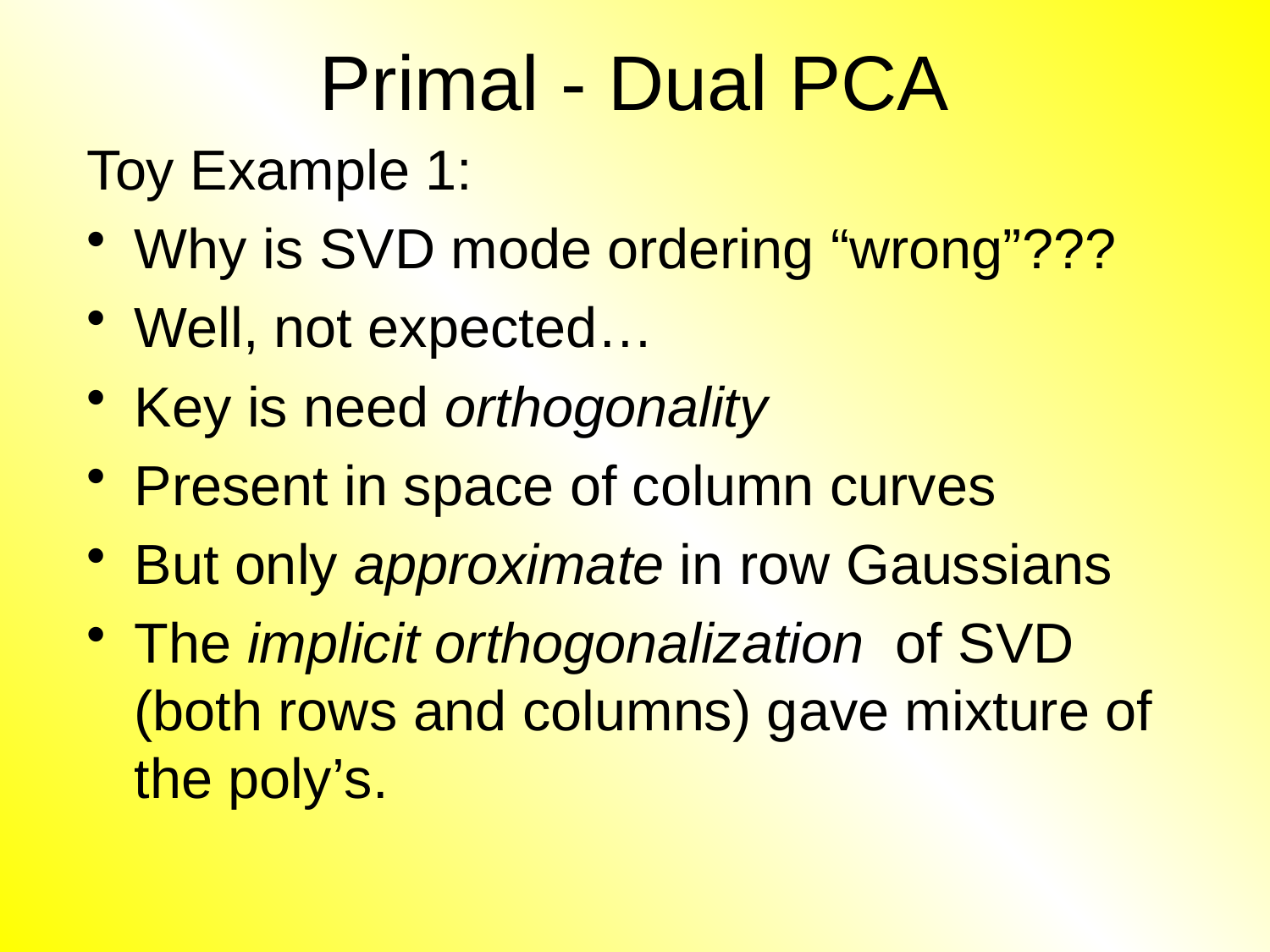

Primal - Dual PCA
Toy Example 1:
Why is SVD mode ordering “wrong”???
Well, not expected…
Key is need orthogonality
Present in space of column curves
But only approximate in row Gaussians
The implicit orthogonalization  of SVD (both rows and columns) gave mixture of the poly’s.